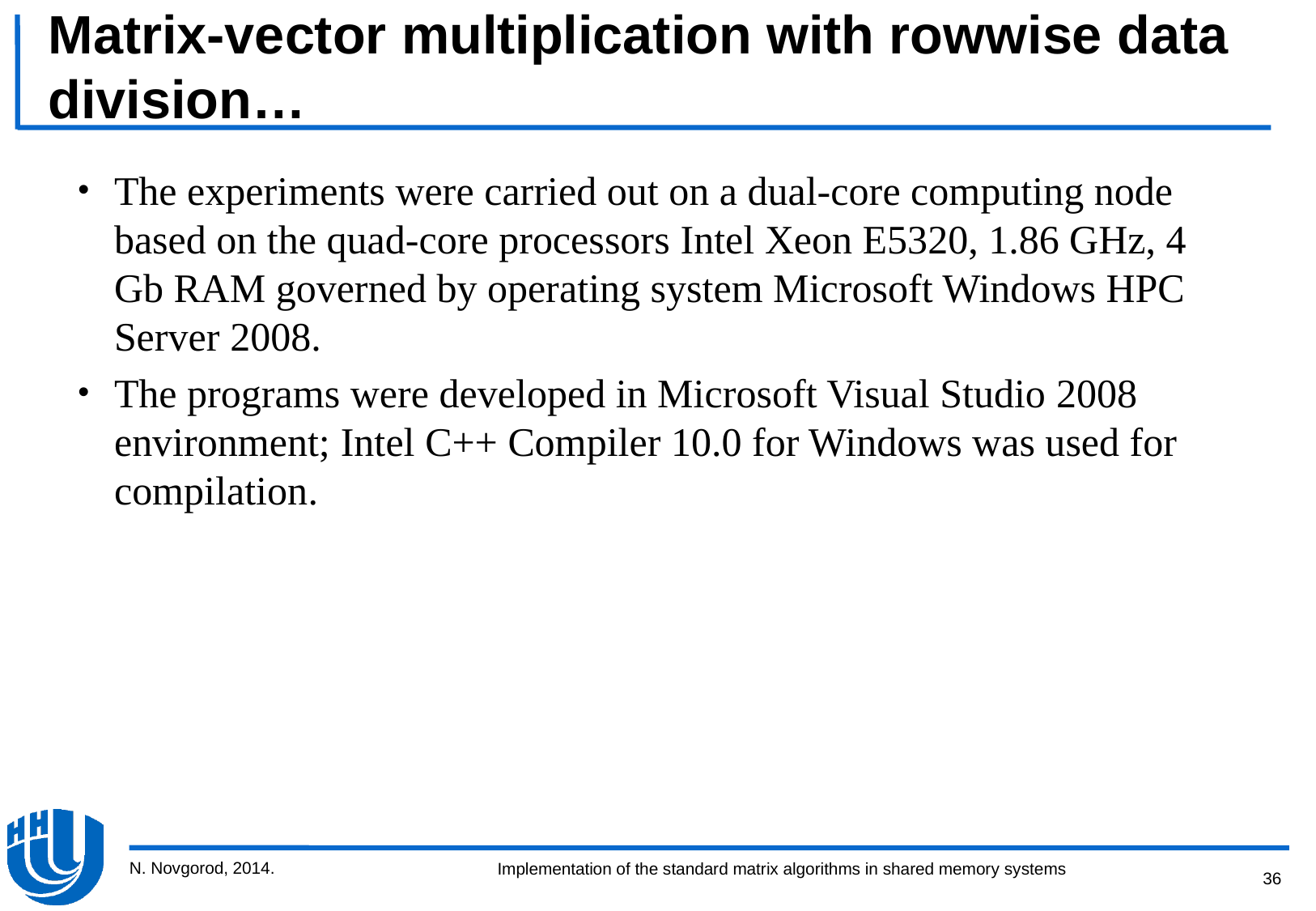

# Matrix-vector multiplication with rowwise data division…
The experiments were carried out on a dual-core computing node based on the quad-core processors Intel Xeon E5320, 1.86 GHz, 4 Gb RAM governed by operating system Microsoft Windows HPC Server 2008.
The programs were developed in Microsoft Visual Studio 2008 environment; Intel C++ Compiler 10.0 for Windows was used for compilation.

N. Novgorod, 2014.
36
Implementation of the standard matrix algorithms in shared memory systems